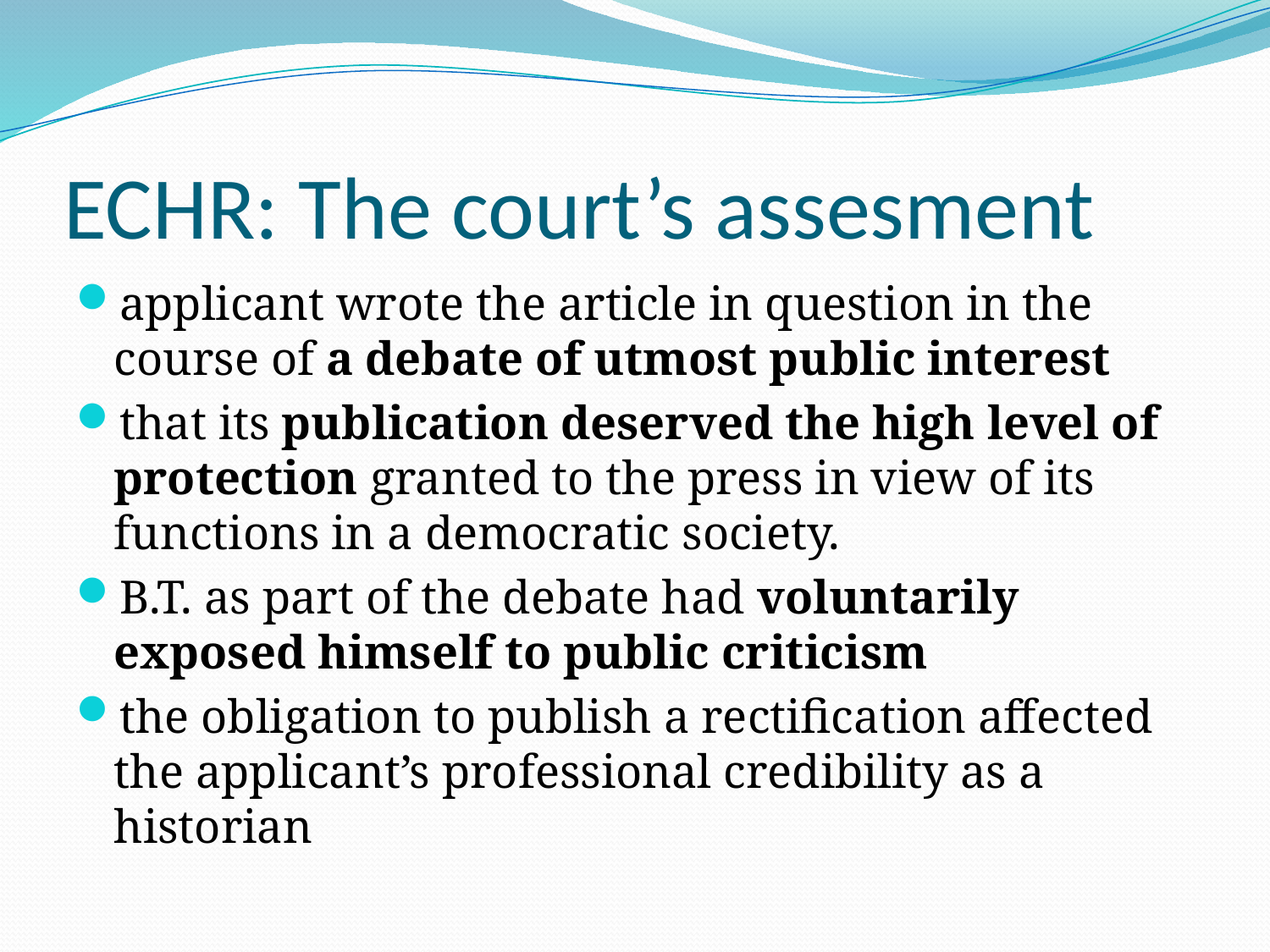

# ECHR: The court’s assesment
applicant wrote the article in question in the course of a debate of utmost public interest
that its publication deserved the high level of protection granted to the press in view of its functions in a democratic society.
B.T. as part of the debate had voluntarily exposed himself to public criticism
the obligation to publish a rectification affected the applicant’s professional credibility as a historian